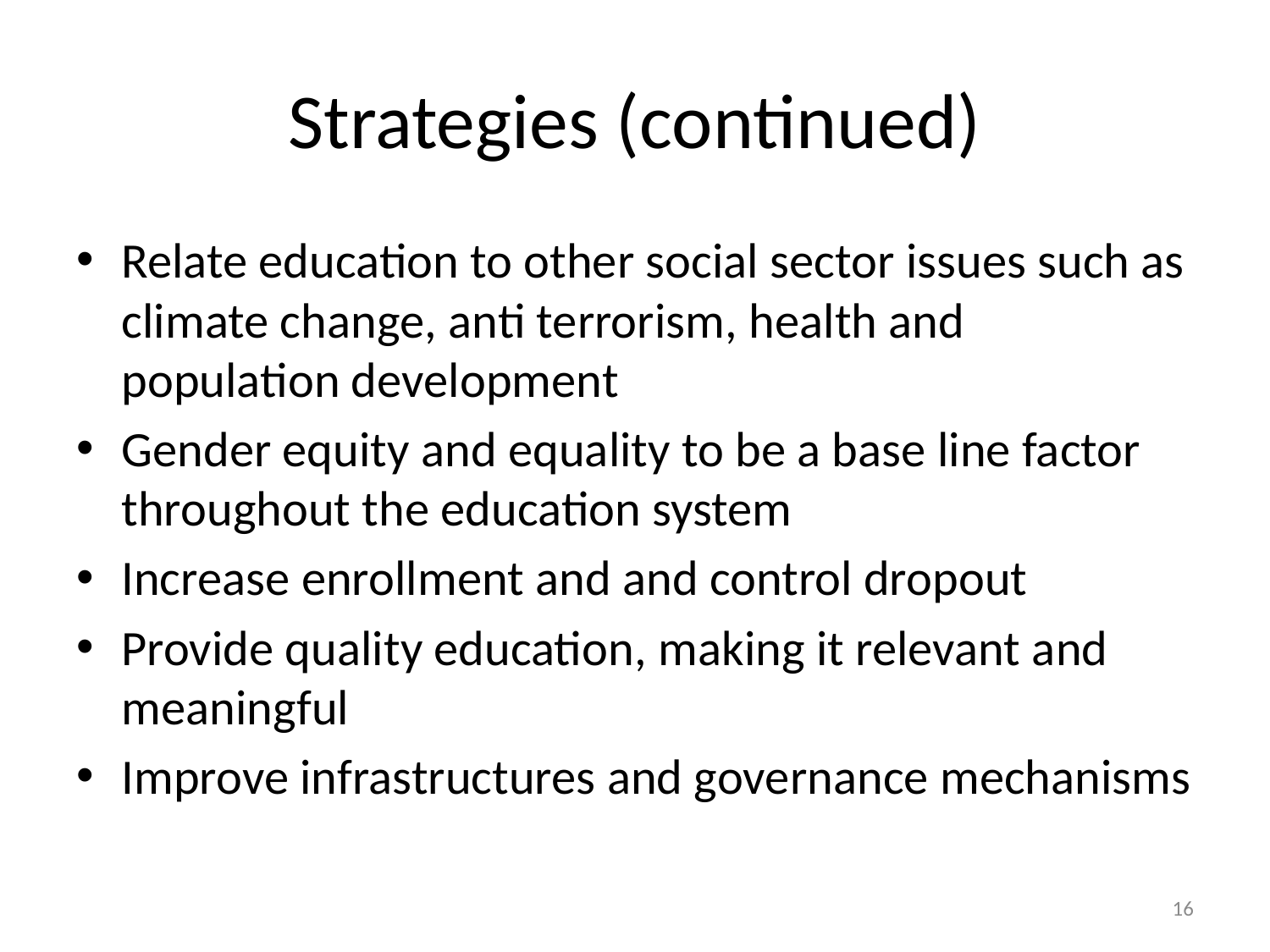

# Strategies (continued)
Relate education to other social sector issues such as climate change, anti terrorism, health and population development
Gender equity and equality to be a base line factor throughout the education system
Increase enrollment and and control dropout
Provide quality education, making it relevant and meaningful
Improve infrastructures and governance mechanisms
16